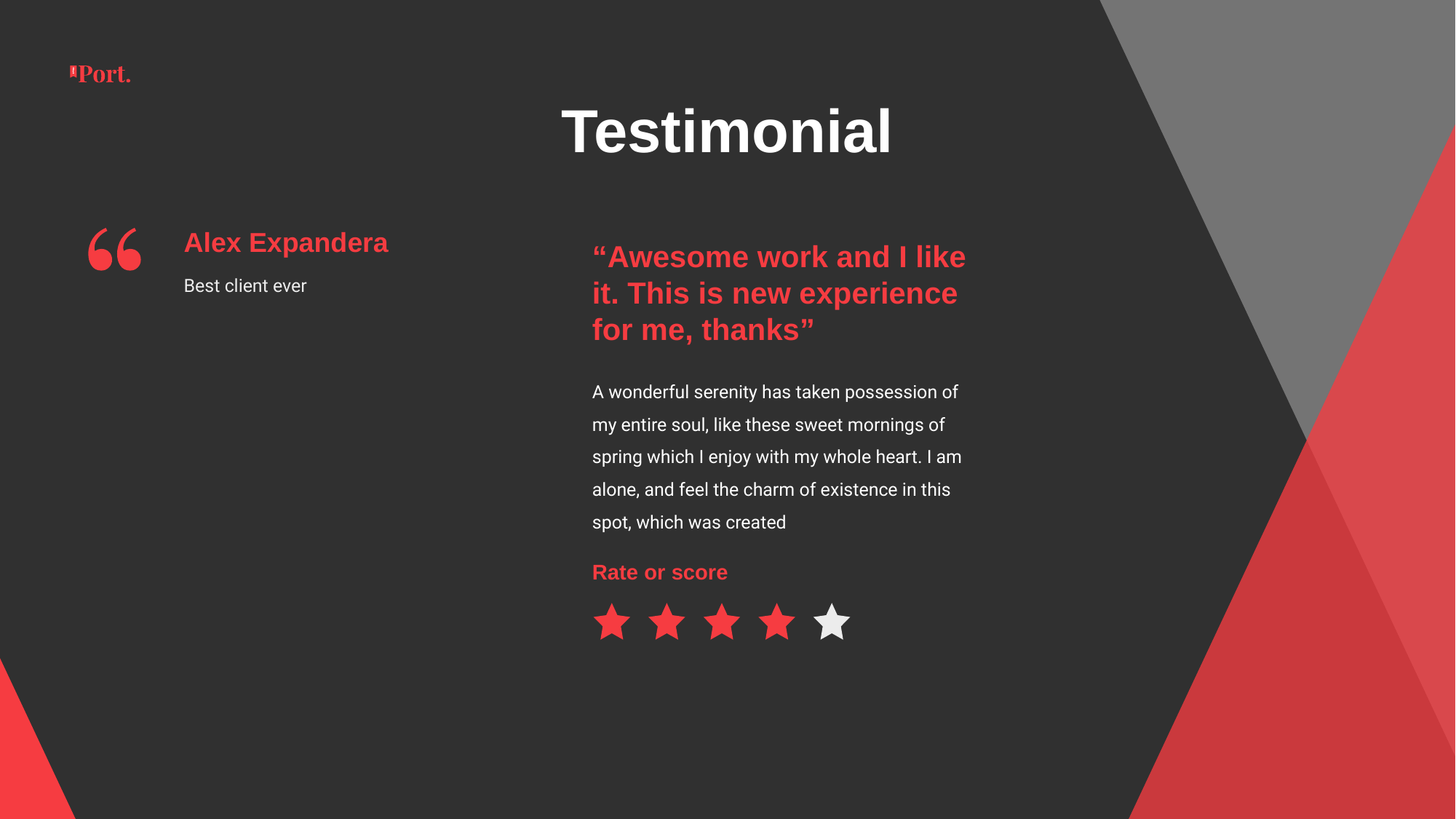

Testimonial

Alex Expandera

“Awesome work and I like it. This is new experience for me, thanks”
Best client ever

A wonderful serenity has taken possession of my entire soul, like these sweet mornings of spring which I enjoy with my whole heart. I am alone, and feel the charm of existence in this spot, which was created
Rate or score